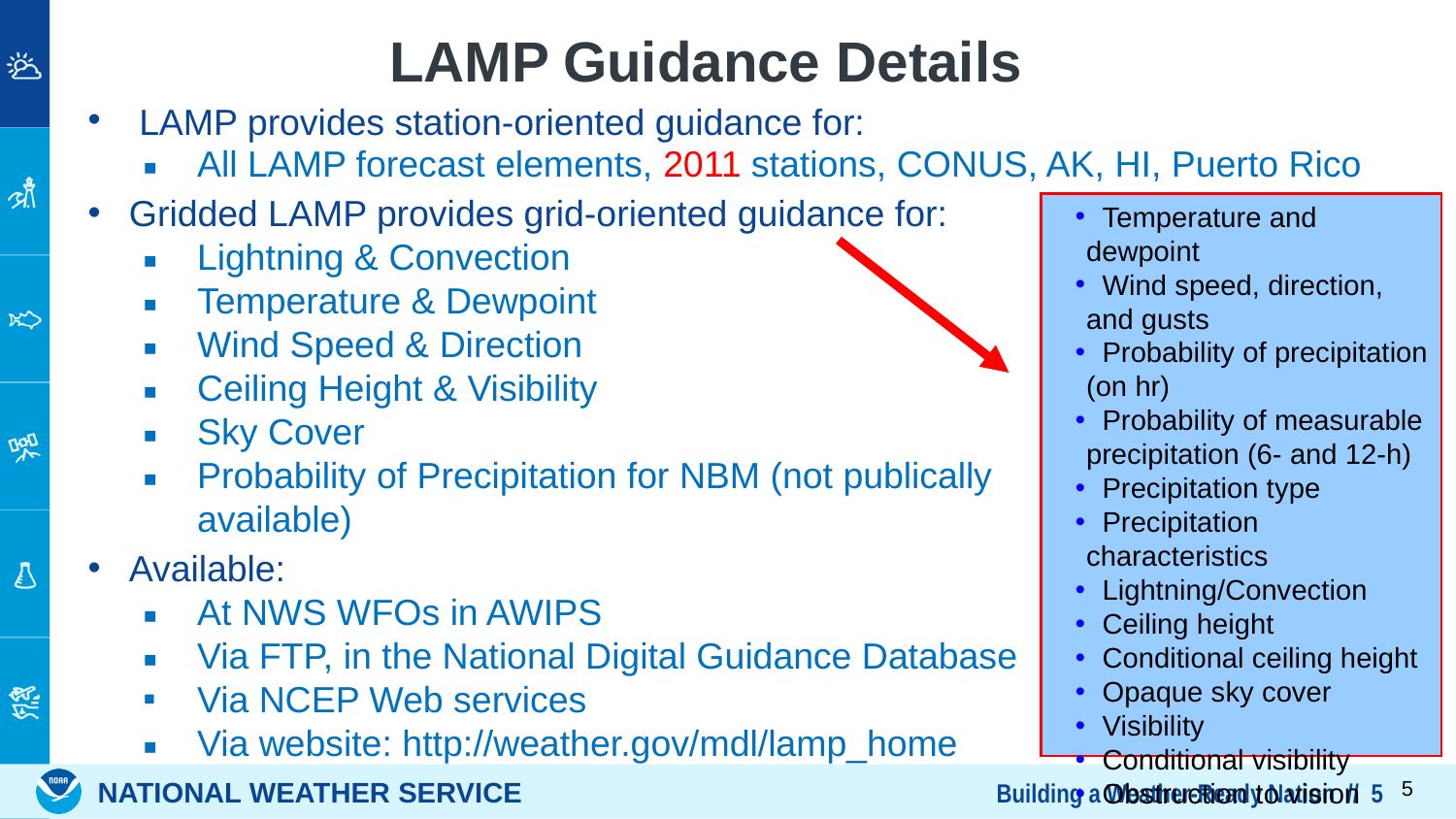

# LAMP Guidance Details

 LAMP provides station-oriented guidance for:
All LAMP forecast elements, 2011 stations, CONUS, AK, HI, Puerto Rico
Gridded LAMP provides grid-oriented guidance for:
Lightning & Convection
Temperature & Dewpoint
Wind Speed & Direction
Ceiling Height & Visibility
Sky Cover
Probability of Precipitation for NBM (not publically
available)
Available:
At NWS WFOs in AWIPS
Via FTP, in the National Digital Guidance Database
Via NCEP Web services
Via website: http://weather.gov/mdl/lamp_home
  Temperature and dewpoint
  Wind speed, direction, and gusts
  Probability of precipitation (on hr)
  Probability of measurable precipitation (6- and 12-h)
  Precipitation type
  Precipitation characteristics
  Lightning/Convection
  Ceiling height
  Conditional ceiling height
  Opaque sky cover
  Visibility
  Conditional visibility
  Obstruction to vision
5